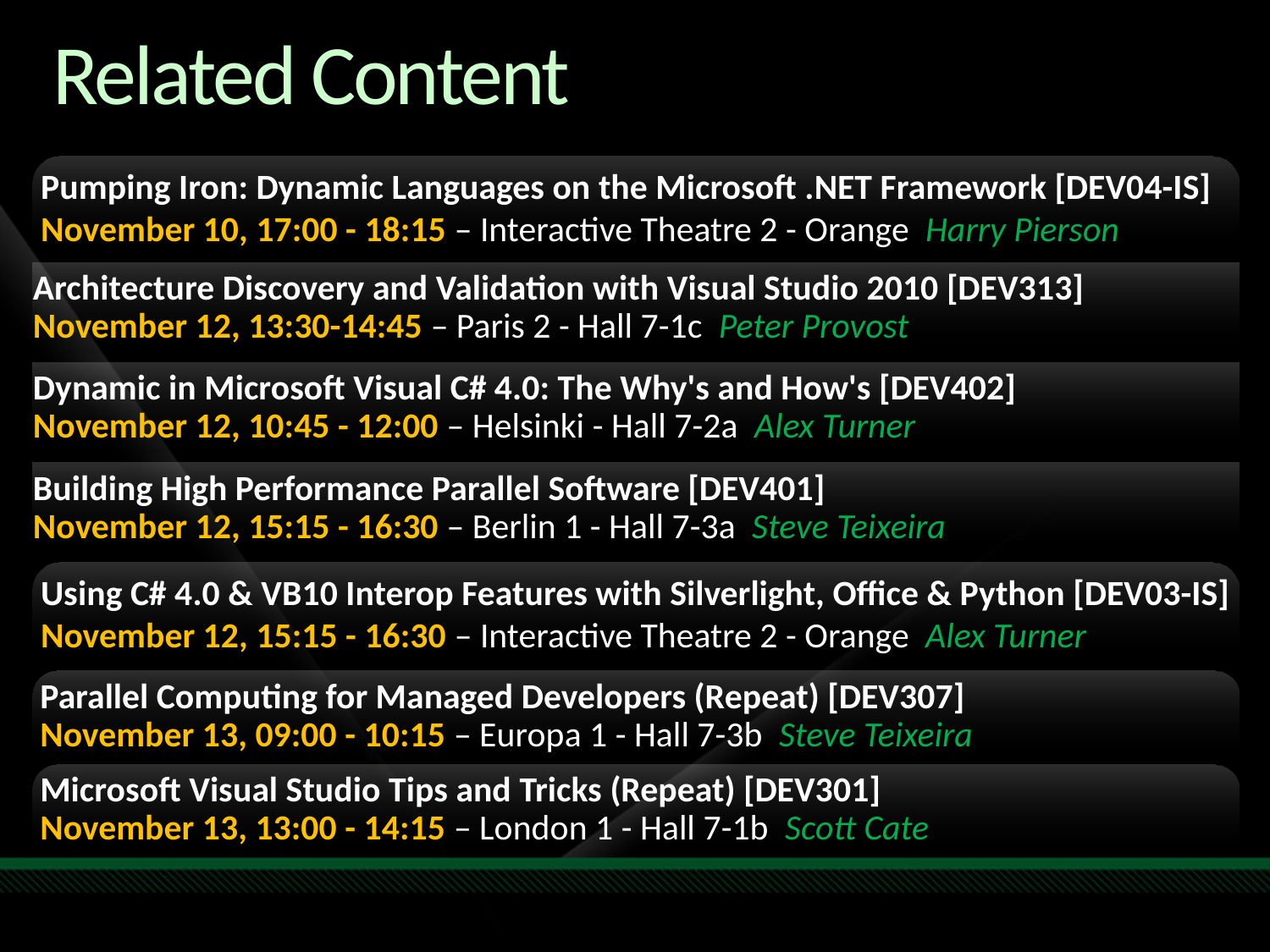

# Related Content
Pumping Iron: Dynamic Languages on the Microsoft .NET Framework [DEV04-IS]
November 10, 17:00 - 18:15 – Interactive Theatre 2 - Orange  Harry Pierson
Architecture Discovery and Validation with Visual Studio 2010 [DEV313]
November 12, 13:30-14:45 – Paris 2 - Hall 7-1c  Peter Provost
Dynamic in Microsoft Visual C# 4.0: The Why's and How's [DEV402]
November 12, 10:45 - 12:00 – Helsinki - Hall 7-2a  Alex Turner
Building High Performance Parallel Software [DEV401]
November 12, 15:15 - 16:30 – Berlin 1 - Hall 7-3a  Steve Teixeira
Using C# 4.0 & VB10 Interop Features with Silverlight, Office & Python [DEV03-IS]
November 12, 15:15 - 16:30 – Interactive Theatre 2 - Orange  Alex Turner
Parallel Computing for Managed Developers (Repeat) [DEV307]
November 13, 09:00 - 10:15 – Europa 1 - Hall 7-3b  Steve Teixeira
Microsoft Visual Studio Tips and Tricks (Repeat) [DEV301]
November 13, 13:00 - 14:15 – London 1 - Hall 7-1b  Scott Cate